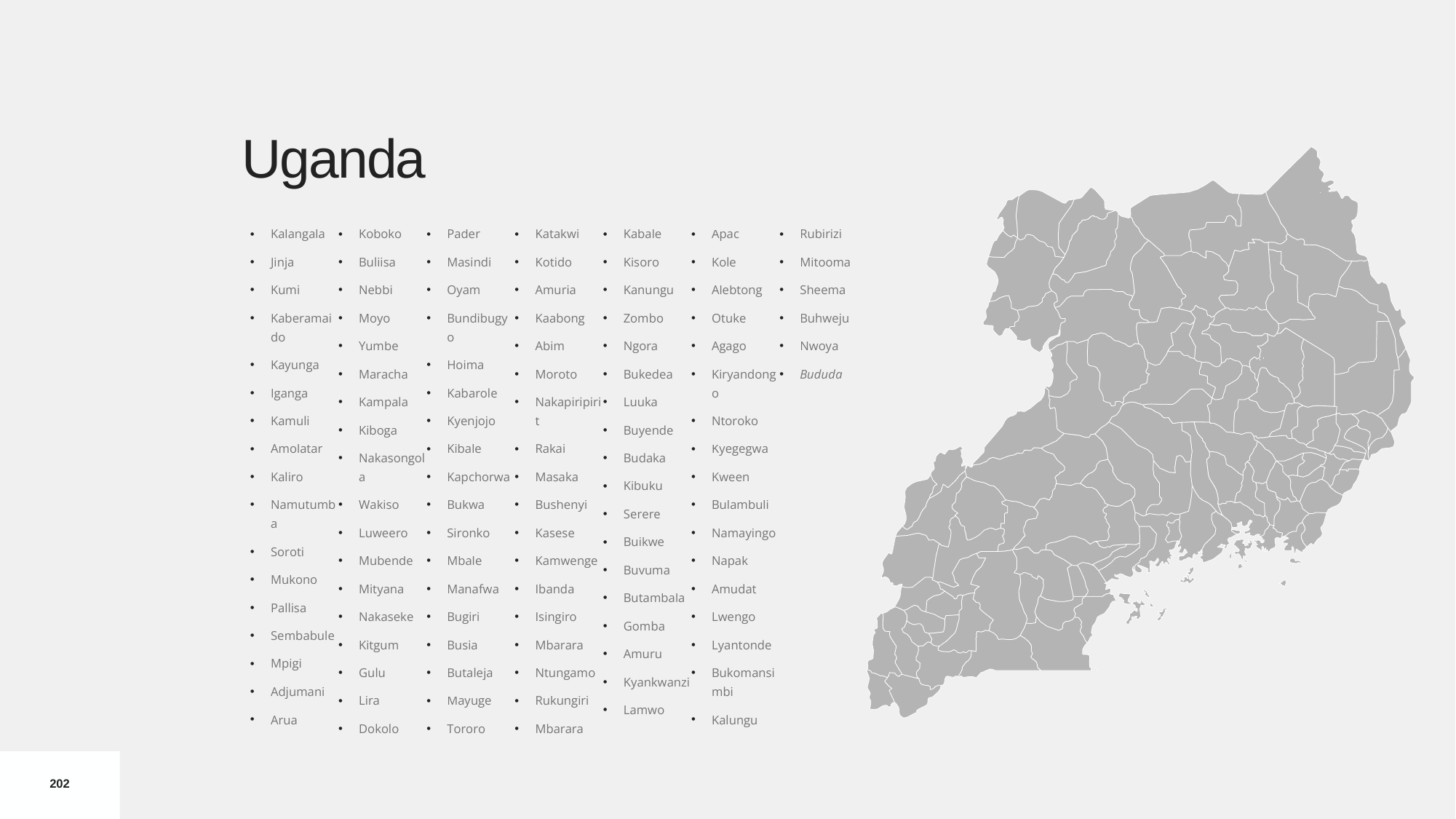

# Uganda

Kalangala
Jinja
Kumi
Kaberamaido
Kayunga
Iganga
Kamuli
Amolatar
Kaliro
Namutumba
Soroti
Mukono
Pallisa
Sembabule
Mpigi
Adjumani
Arua
Koboko
Buliisa
Nebbi
Moyo
Yumbe
Maracha
Kampala
Kiboga
Nakasongola
Wakiso
Luweero
Mubende
Mityana
Nakaseke
Kitgum
Gulu
Lira
Dokolo
Pader
Masindi
Oyam
Bundibugyo
Hoima
Kabarole
Kyenjojo
Kibale
Kapchorwa
Bukwa
Sironko
Mbale
Manafwa
Bugiri
Busia
Butaleja
Mayuge
Tororo
Katakwi
Kotido
Amuria
Kaabong
Abim
Moroto
Nakapiripirit
Rakai
Masaka
Bushenyi
Kasese
Kamwenge
Ibanda
Isingiro
Mbarara
Ntungamo
Rukungiri
Mbarara
Kabale
Kisoro
Kanungu
Zombo
Ngora
Bukedea
Luuka
Buyende
Budaka
Kibuku
Serere
Buikwe
Buvuma
Butambala
Gomba
Amuru
Kyankwanzi
Lamwo
Apac
Kole
Alebtong
Otuke
Agago
Kiryandongo
Ntoroko
Kyegegwa
Kween
Bulambuli
Namayingo
Napak
Amudat
Lwengo
Lyantonde
Bukomansimbi
Kalungu
Rubirizi
Mitooma
Sheema
Buhweju
Nwoya
Bududa